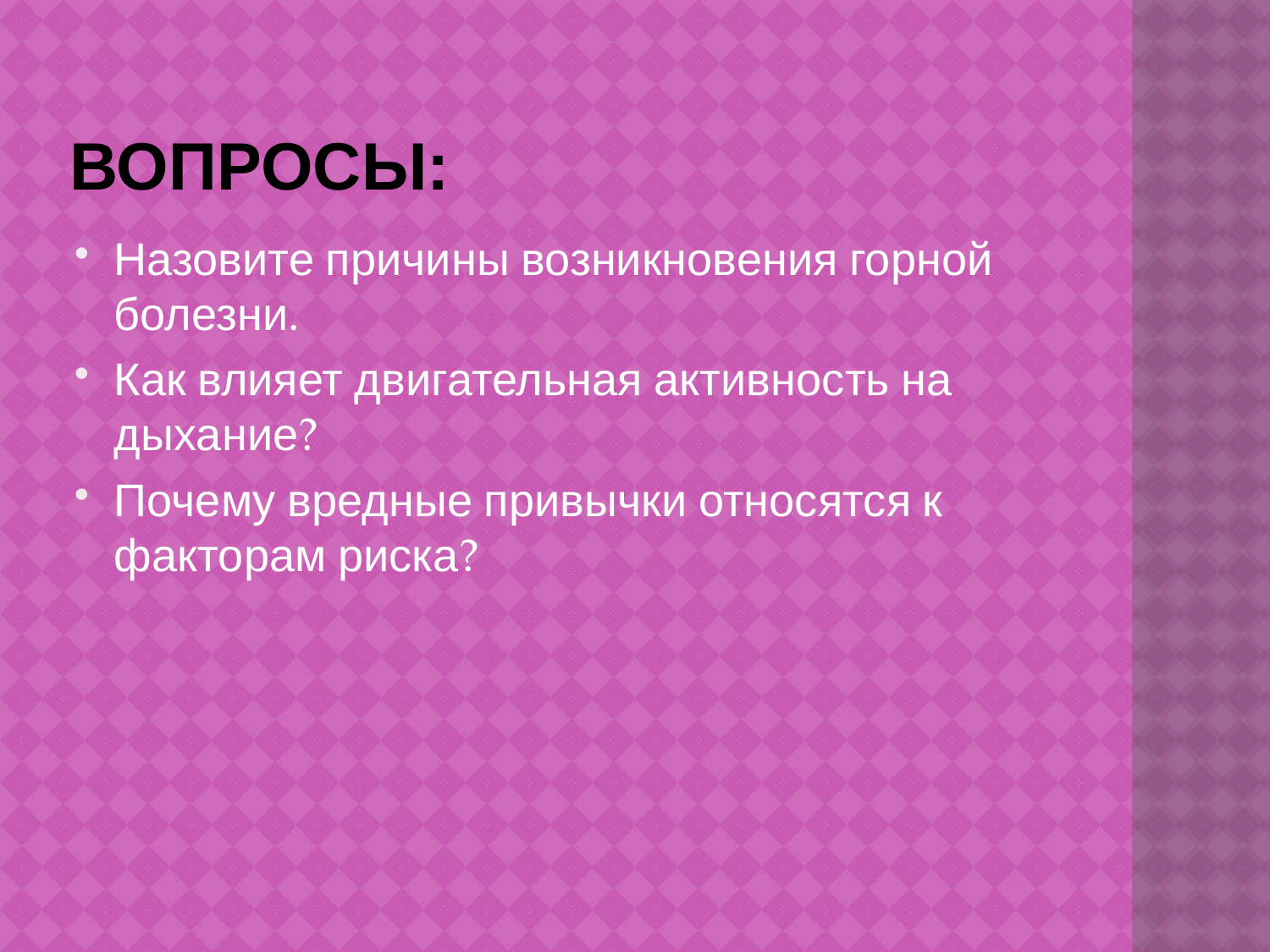

# Вопросы:
Назовите причины возникновения горной болезни.
Как влияет двигательная активность на дыхание?
Почему вредные привычки относятся к факторам риска?